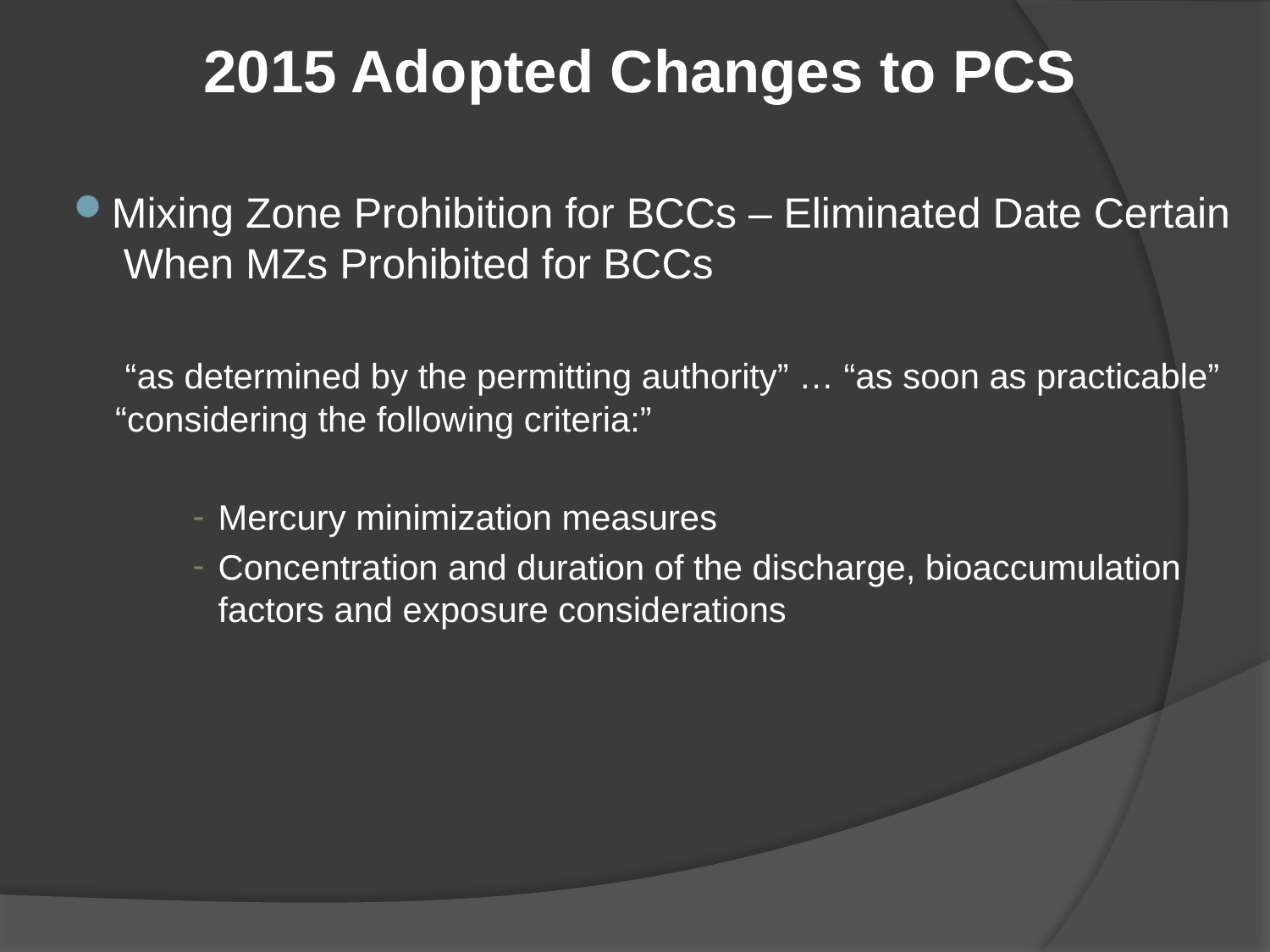

# 2015 Adopted Changes to PCS
Mixing Zone Prohibition for BCCs – Eliminated Date Certain  When MZs Prohibited for BCCs

 “as determined by the permitting authority” … “as soon as practicable” “considering the following criteria:”

Mercury minimization measures
Concentration and duration of the discharge, bioaccumulation factors and exposure considerations